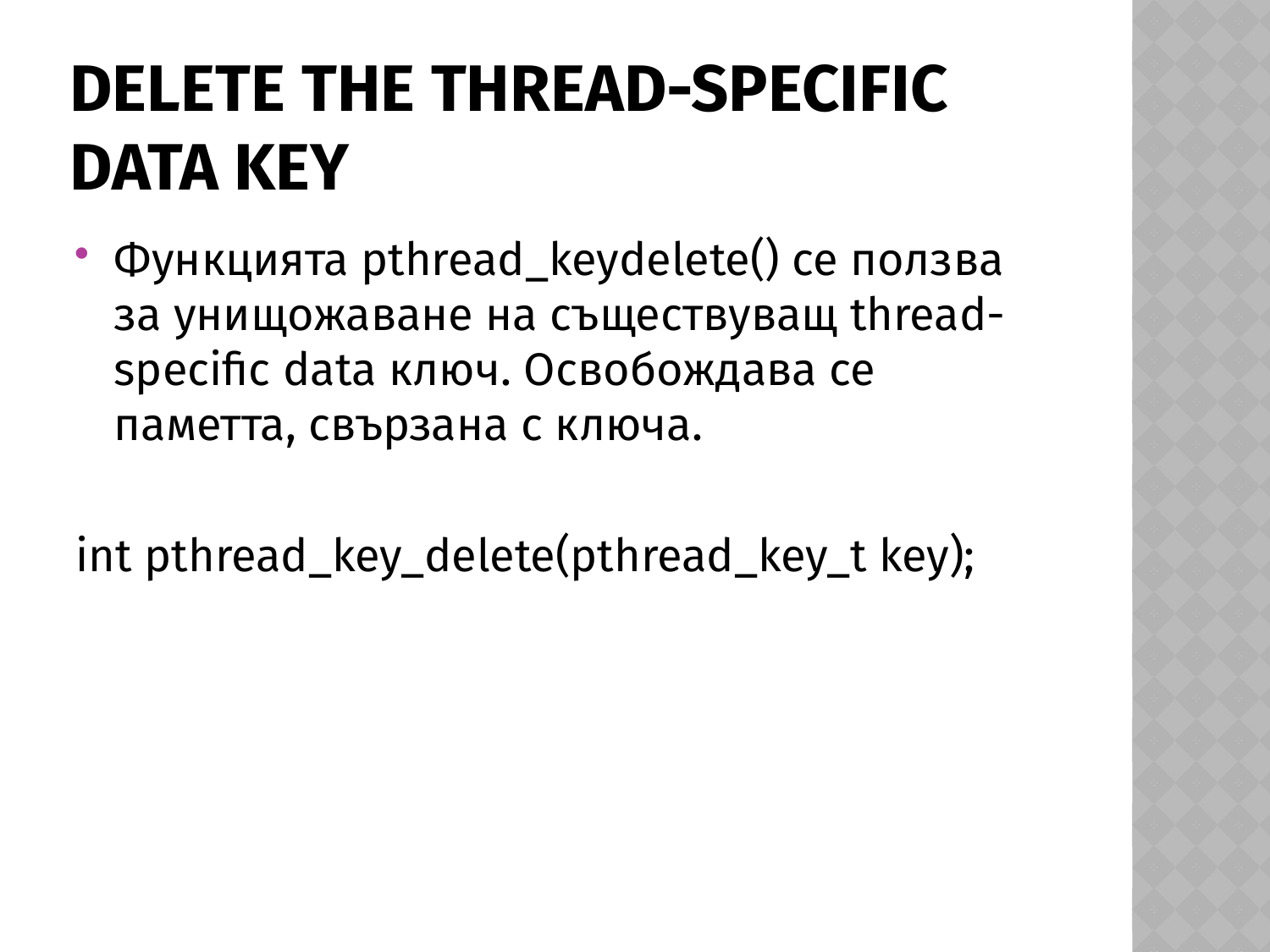

# Delete the Thread-Specific Data Key
Функцията pthread_keydelete() се ползва за унищожаване на съществуващ thread-specific data ключ. Освобождава се паметта, свързана с ключа.

int pthread_key_delete(pthread_key_t key);